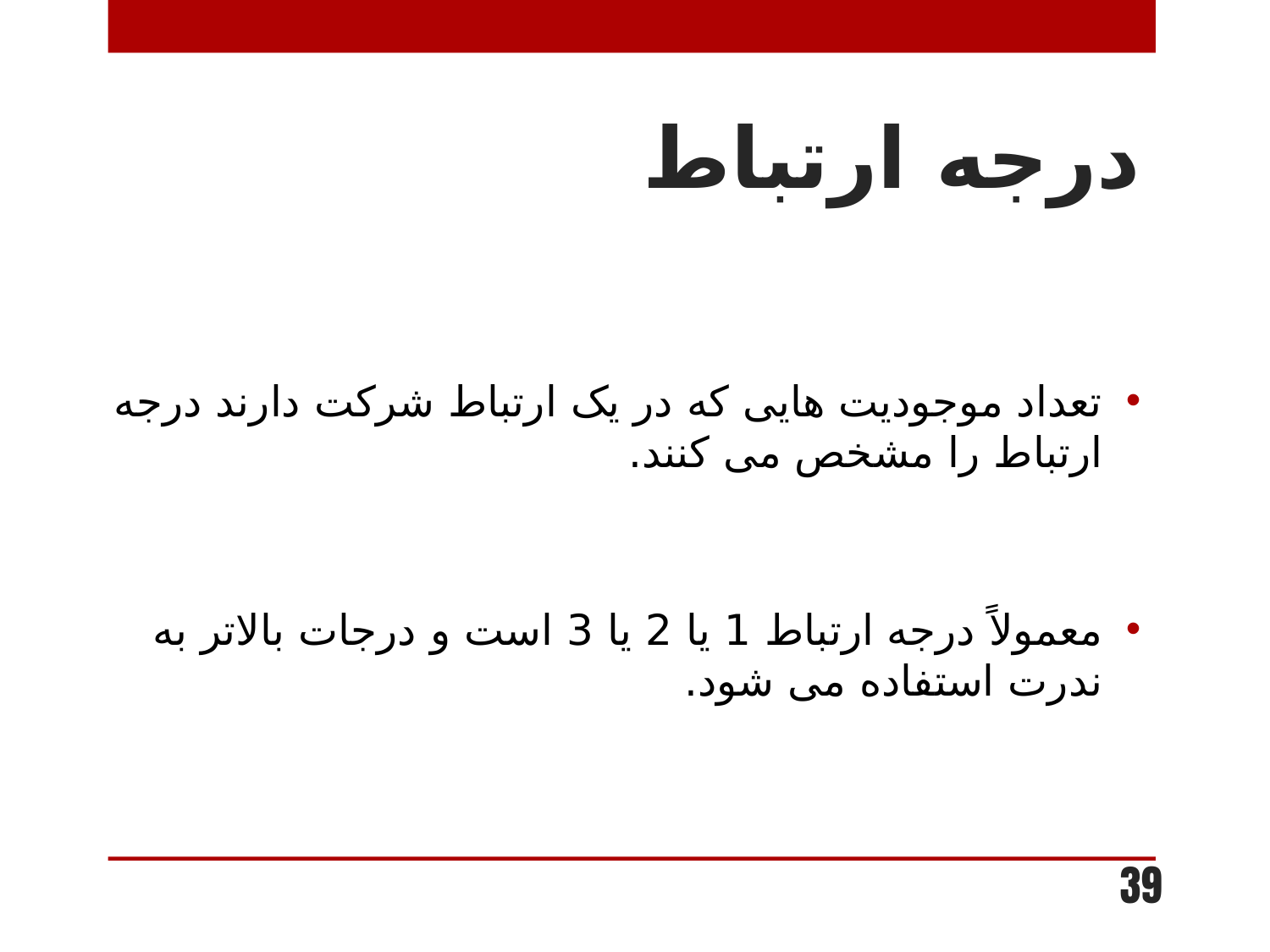

# درجه ارتباط
تعداد موجودیت هایی که در یک ارتباط شرکت دارند درجه ارتباط را مشخص می کنند.

معمولاً درجه ارتباط 1 یا 2 یا 3 است و درجات بالاتر به ندرت استفاده می شود.
39